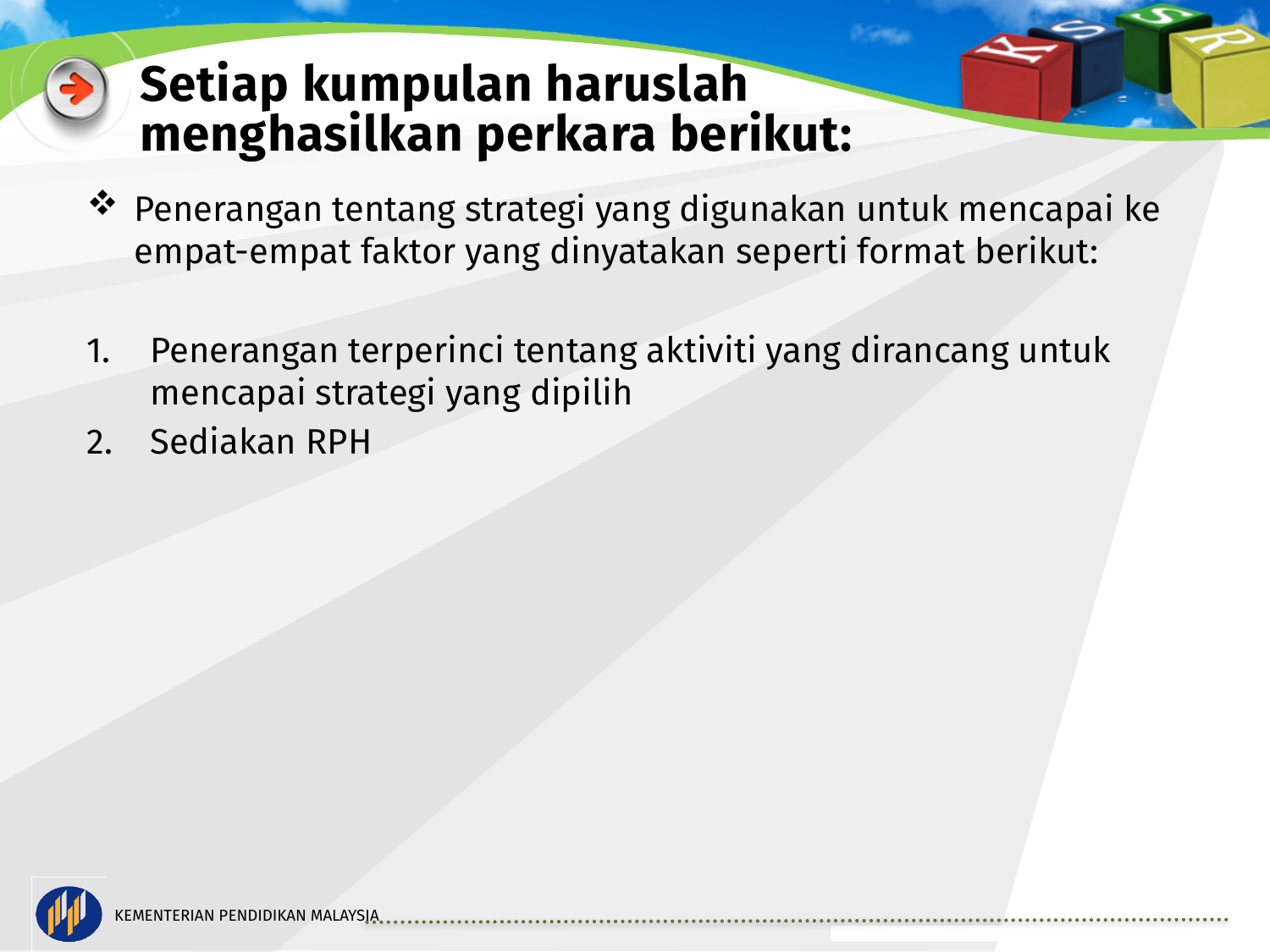

# Setiap kumpulan haruslah menghasilkan perkara berikut:
Penerangan tentang strategi yang digunakan untuk mencapai ke empat-empat faktor yang dinyatakan seperti format berikut:

Penerangan terperinci tentang aktiviti yang dirancang untuk mencapai strategi yang dipilih
Sediakan RPH